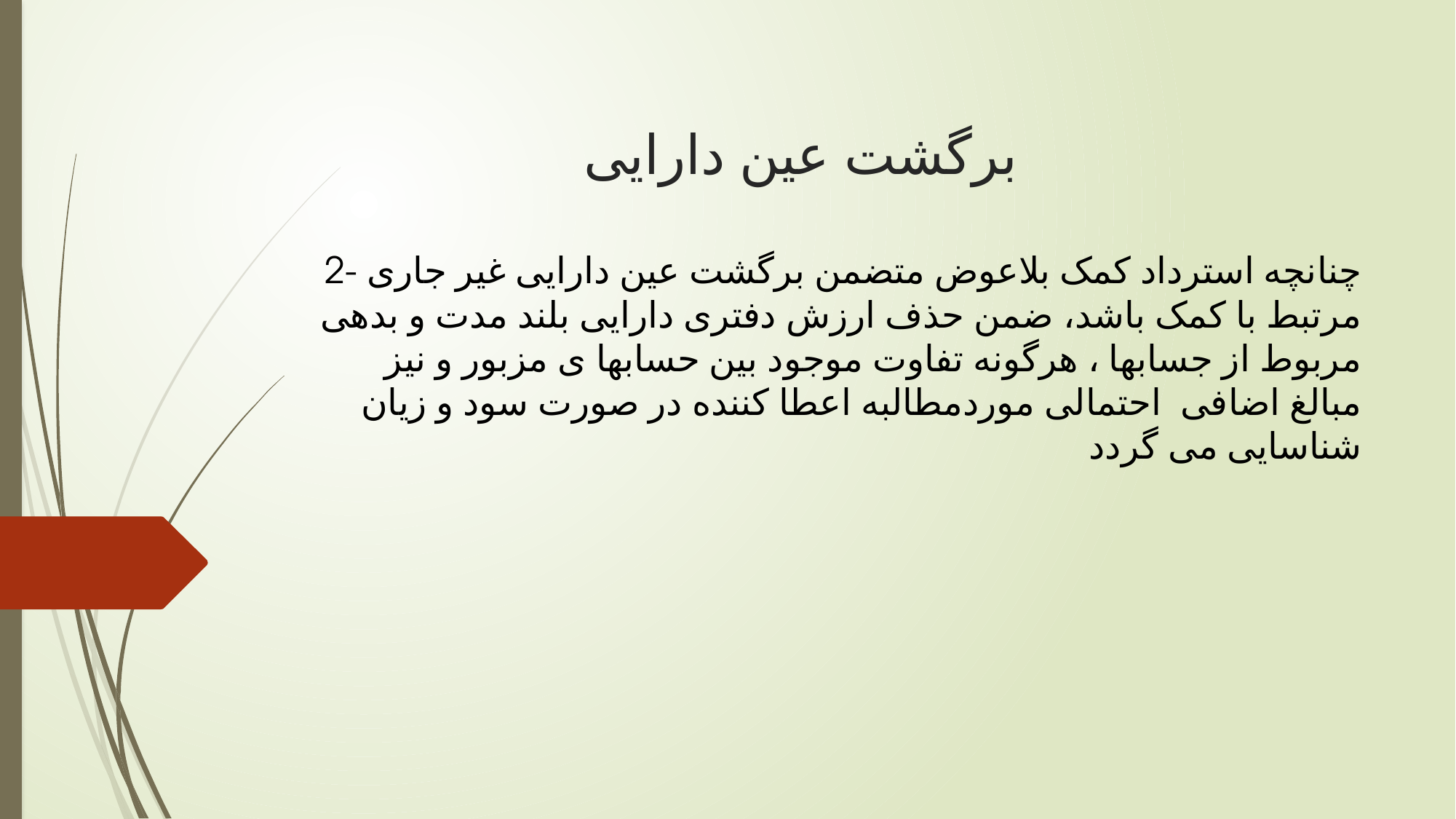

# برگشت عین دارایی
2- چنانچه استرداد کمک بلاعوض متضمن برگشت عین دارایی غیر جاری مرتبط با کمک باشد، ضمن حذف ارزش دفتری دارایی بلند مدت و بدهی مربوط از جسابها ، هرگونه تفاوت موجود بین حسابها ی مزبور و نیز مبالغ اضافی  احتمالی موردمطالبه اعطا کننده در صورت سود و زیان شناسایی می گردد